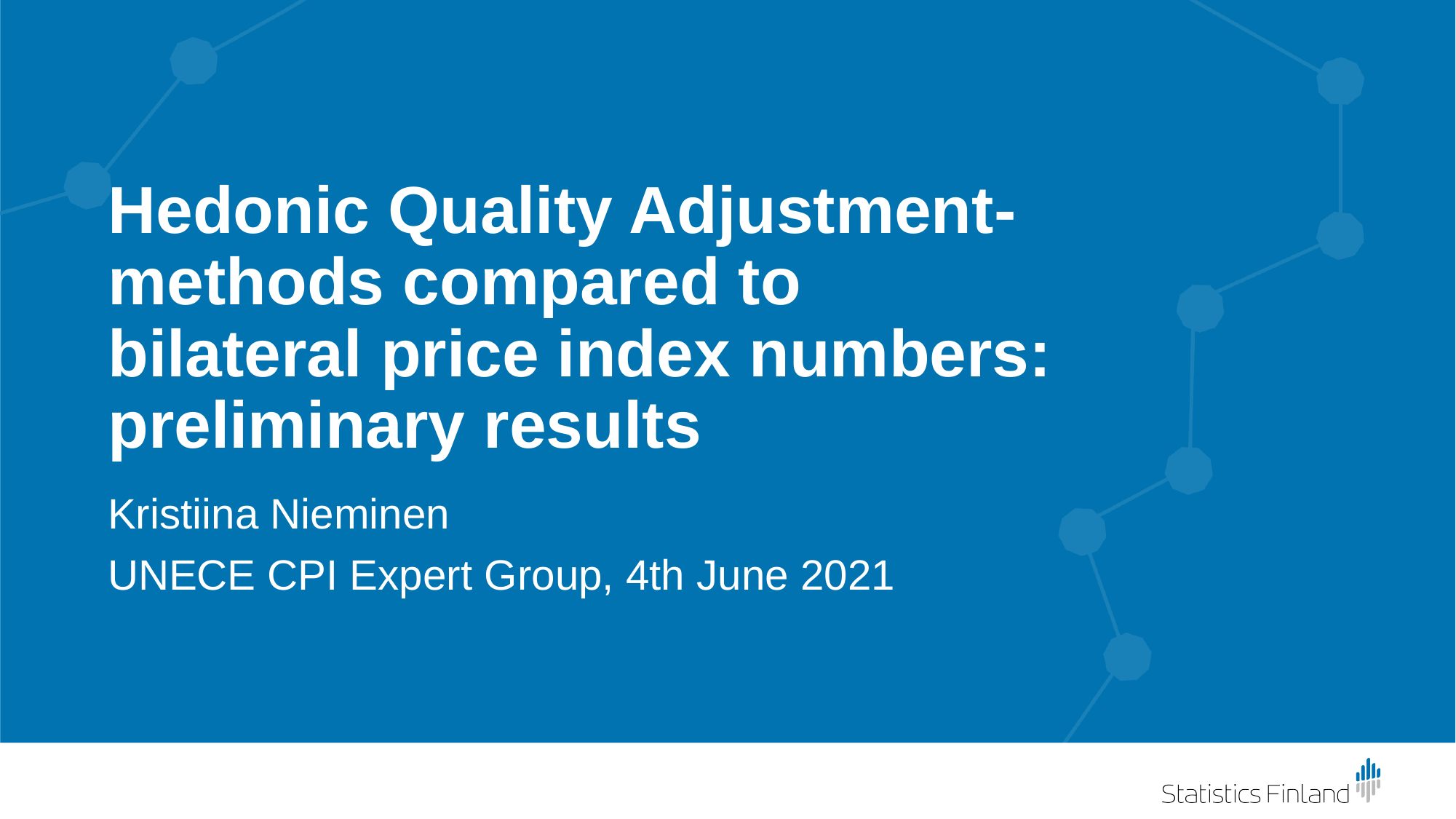

# Hedonic Quality Adjustment-methods compared to bilateral price index numbers: preliminary results
Kristiina Nieminen
UNECE CPI Expert Group, 4th June 2021